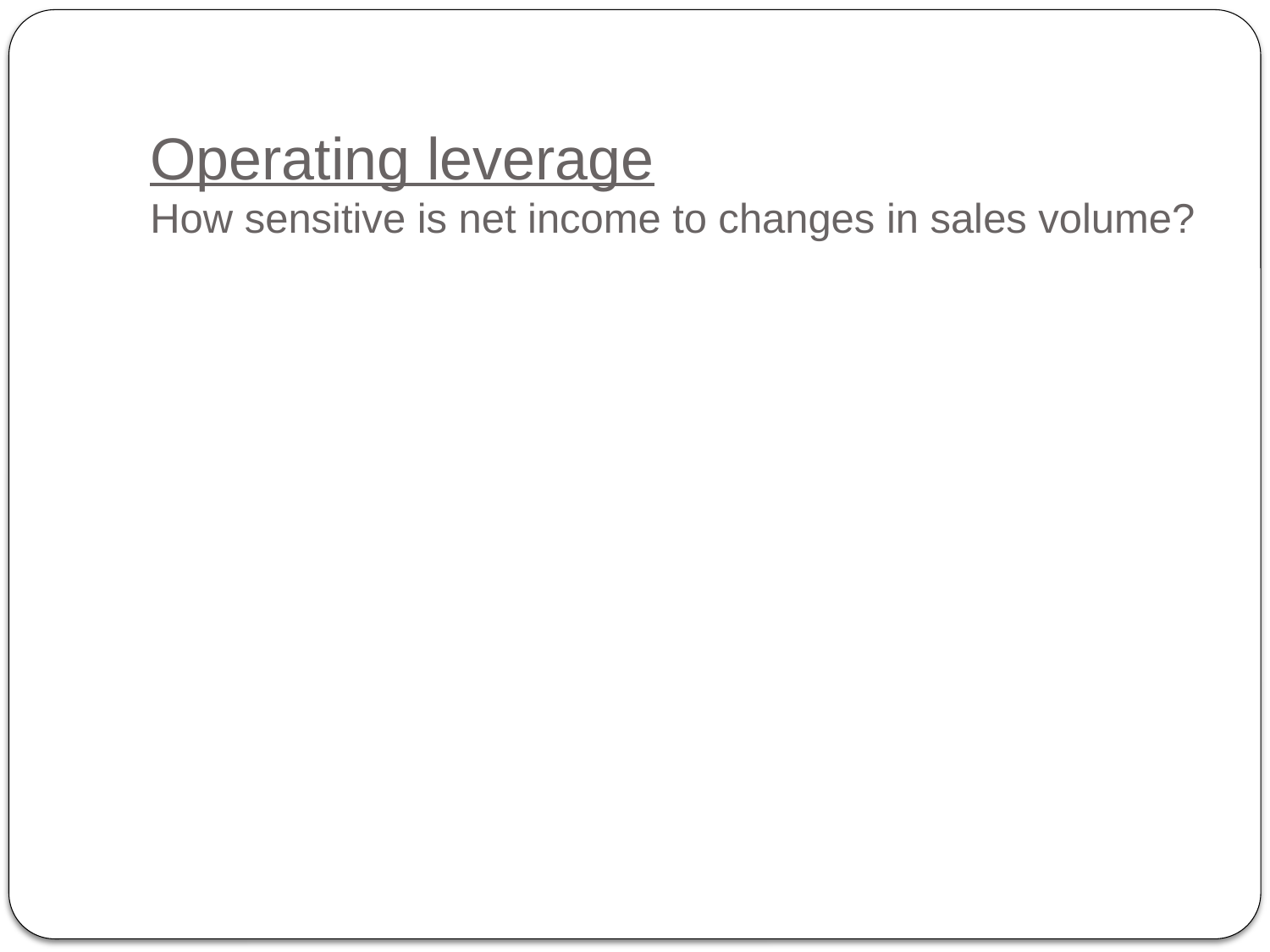

# Operating leverage How sensitive is net income to changes in sales volume?